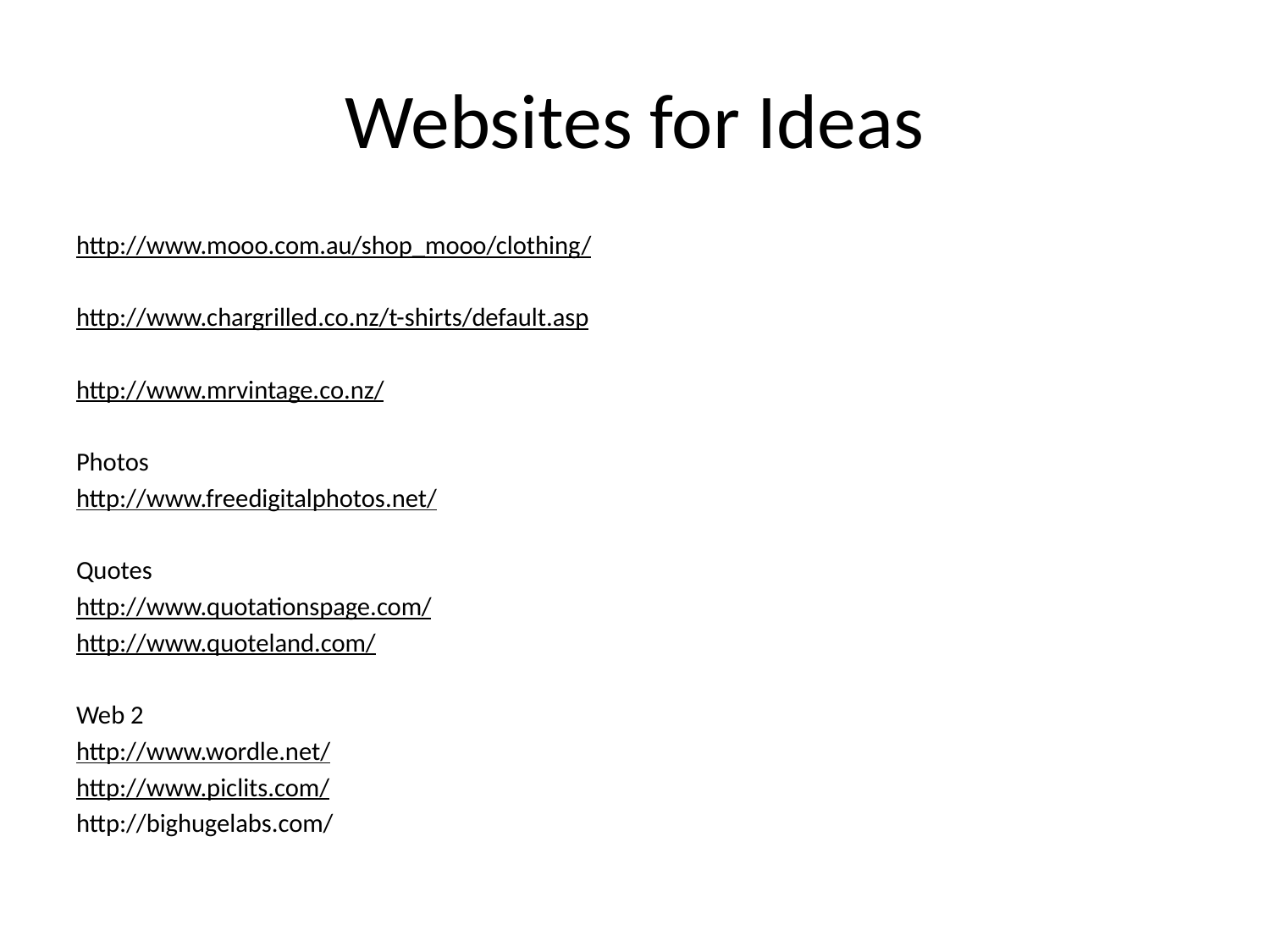

# Websites for Ideas
http://www.mooo.com.au/shop_mooo/clothing/

http://www.chargrilled.co.nz/t-shirts/default.asp

http://www.mrvintage.co.nz/

Photos
http://www.freedigitalphotos.net/

Quotes
http://www.quotationspage.com/
http://www.quoteland.com/

Web 2
http://www.wordle.net/
http://www.piclits.com/
http://bighugelabs.com/